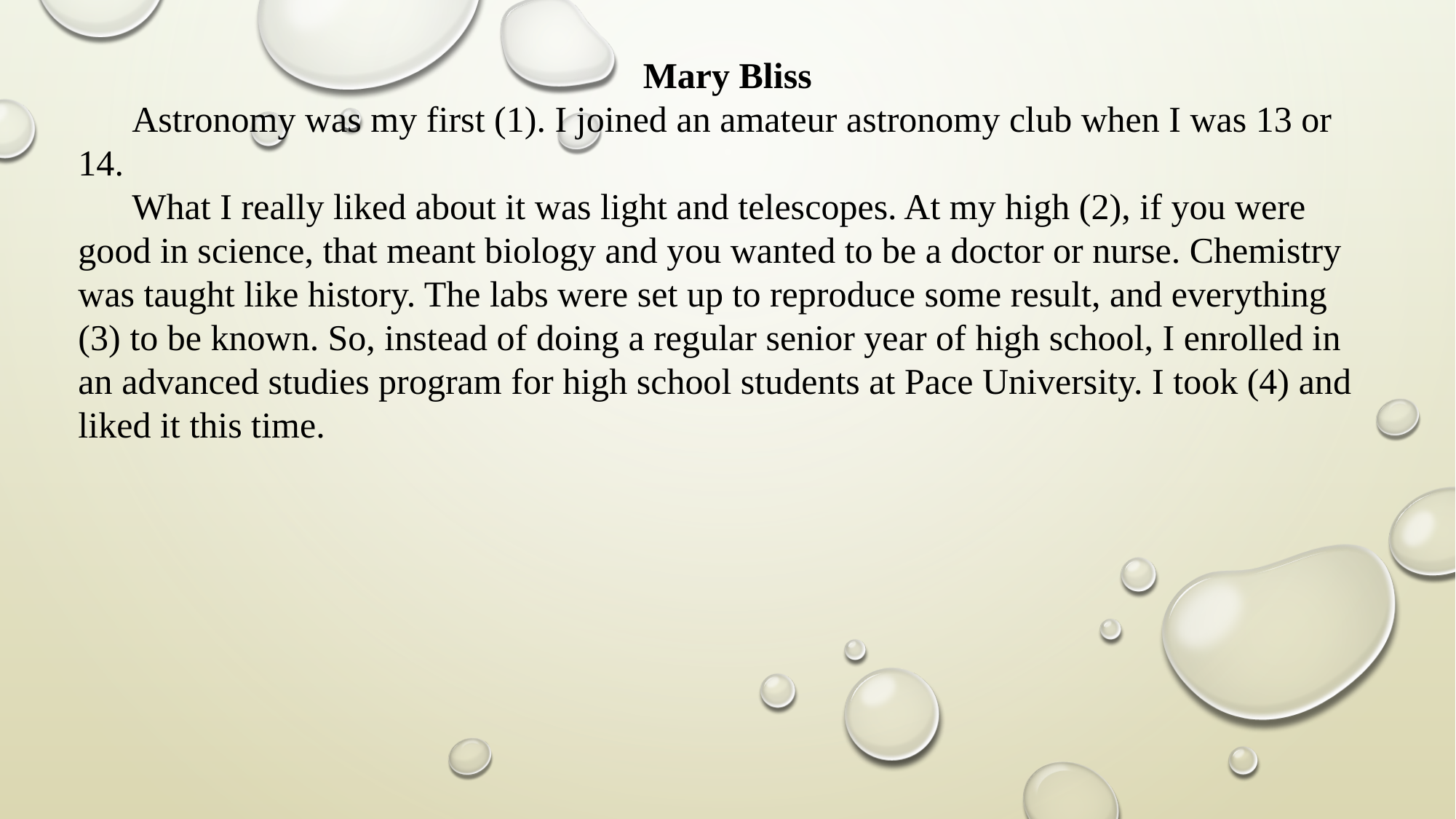

Mary Bliss
Astronomy was my first (1). I joined an amateur astronomy club when I was 13 or 14.
What I really liked about it was light and telescopes. At my high (2), if you were good in science, that meant biology and you wanted to be a doctor or nurse. Chemistry was taught like history. The labs were set up to reproduce some result, and everything (3) to be known. So, instead of doing a regular senior year of high school, I enrolled in an advanced studies program for high school students at Pace University. I took (4) and liked it this time.